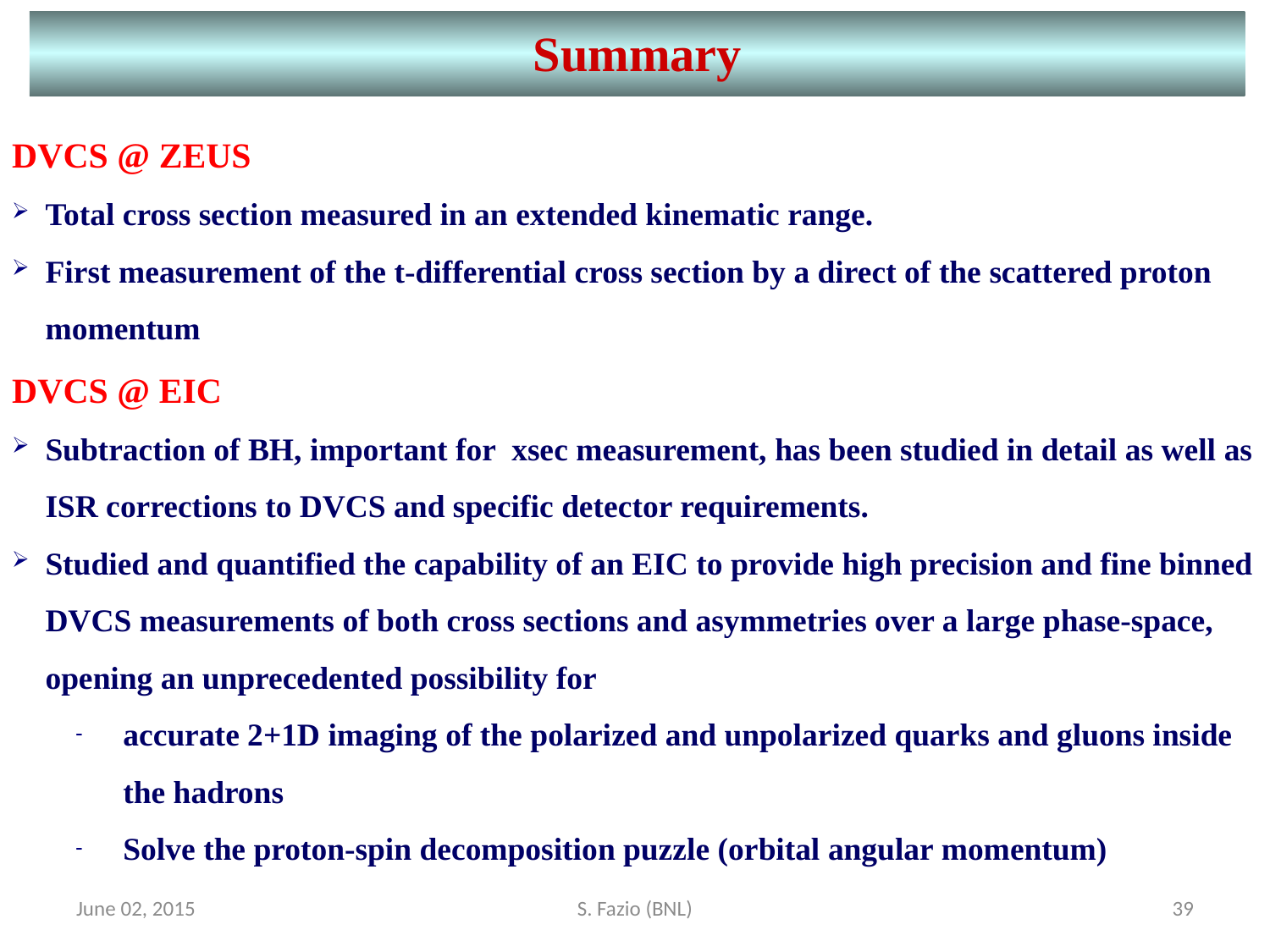

Summary
DVCS @ ZEUS
Total cross section measured in an extended kinematic range.
First measurement of the t-differential cross section by a direct of the scattered proton momentum
DVCS @ EIC
Subtraction of BH, important for  xsec measurement, has been studied in detail as well as ISR corrections to DVCS and specific detector requirements.
Studied and quantified the capability of an EIC to provide high precision and fine binned DVCS measurements of both cross sections and asymmetries over a large phase-space, opening an unprecedented possibility for
accurate 2+1D imaging of the polarized and unpolarized quarks and gluons inside the hadrons
Solve the proton-spin decomposition puzzle (orbital angular momentum)
June 02, 2015
S. Fazio (BNL)
39